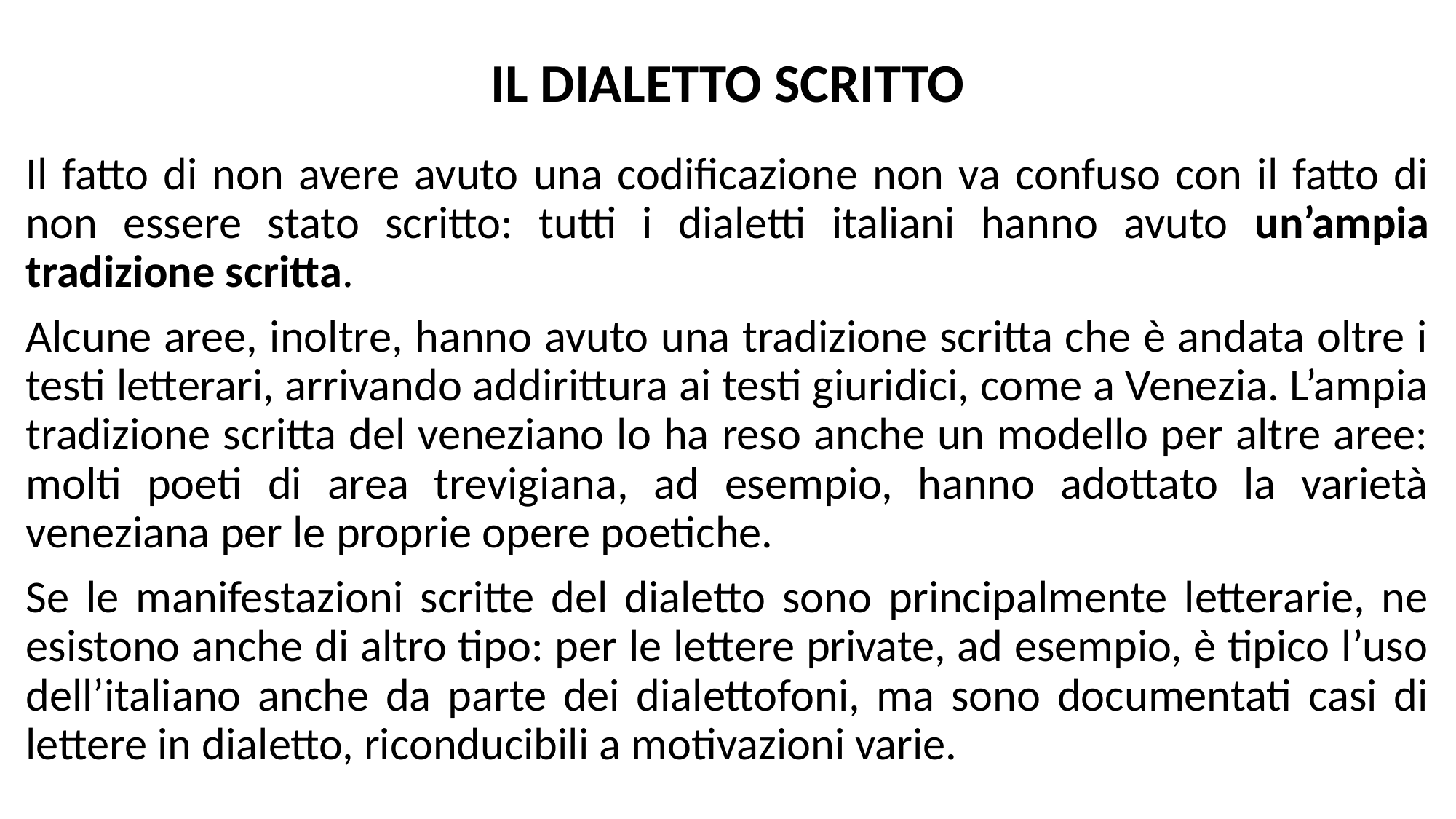

# IL DIALETTO SCRITTO
Il fatto di non avere avuto una codificazione non va confuso con il fatto di non essere stato scritto: tutti i dialetti italiani hanno avuto un’ampia tradizione scritta.
Alcune aree, inoltre, hanno avuto una tradizione scritta che è andata oltre i testi letterari, arrivando addirittura ai testi giuridici, come a Venezia. L’ampia tradizione scritta del veneziano lo ha reso anche un modello per altre aree: molti poeti di area trevigiana, ad esempio, hanno adottato la varietà veneziana per le proprie opere poetiche.
Se le manifestazioni scritte del dialetto sono principalmente letterarie, ne esistono anche di altro tipo: per le lettere private, ad esempio, è tipico l’uso dell’italiano anche da parte dei dialettofoni, ma sono documentati casi di lettere in dialetto, riconducibili a motivazioni varie.